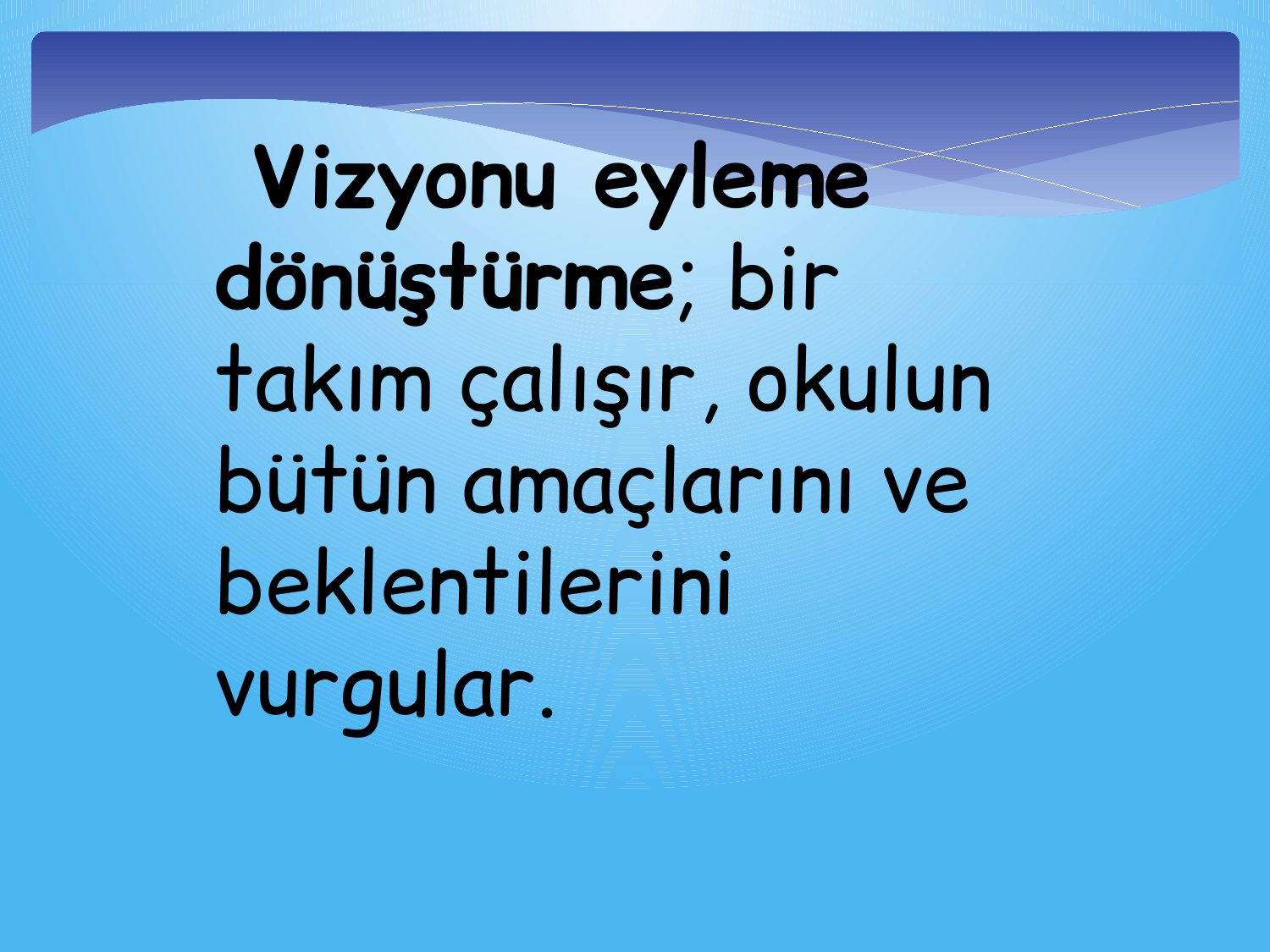

Vizyonu eyleme dönüştürme; bir takım çalışır, okulun bütün amaçlarını ve beklentilerini vurgular.